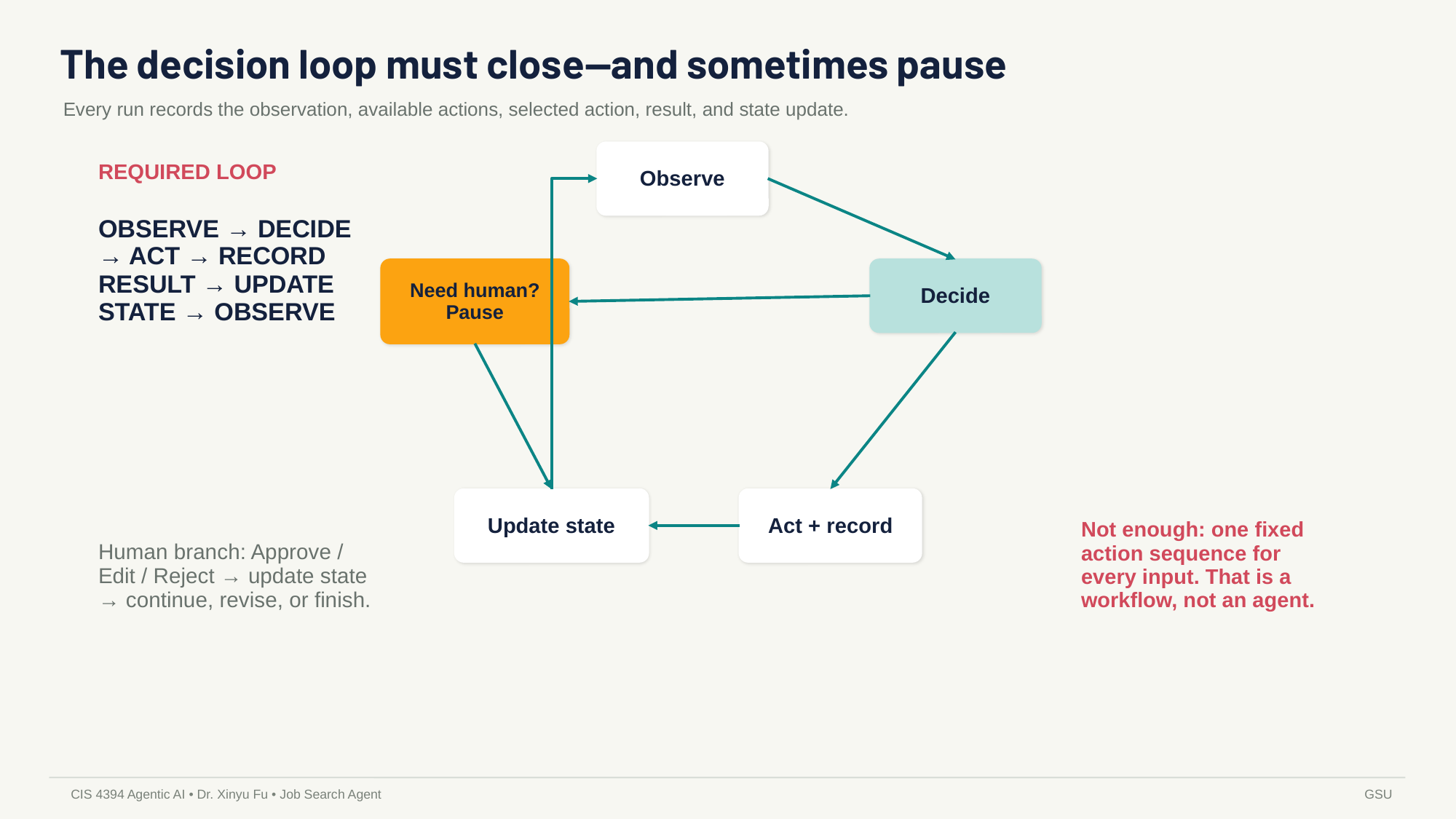

The decision loop must close—and sometimes pause
Every run records the observation, available actions, selected action, result, and state update.

Observe
REQUIRED LOOP
OBSERVE → DECIDE → ACT → RECORD RESULT → UPDATE STATE → OBSERVE

Need human?
Pause
Decide

Update state
Act + record
Not enough: one fixed action sequence for every input. That is a workflow, not an agent.
Human branch: Approve / Edit / Reject → update state → continue, revise, or finish.